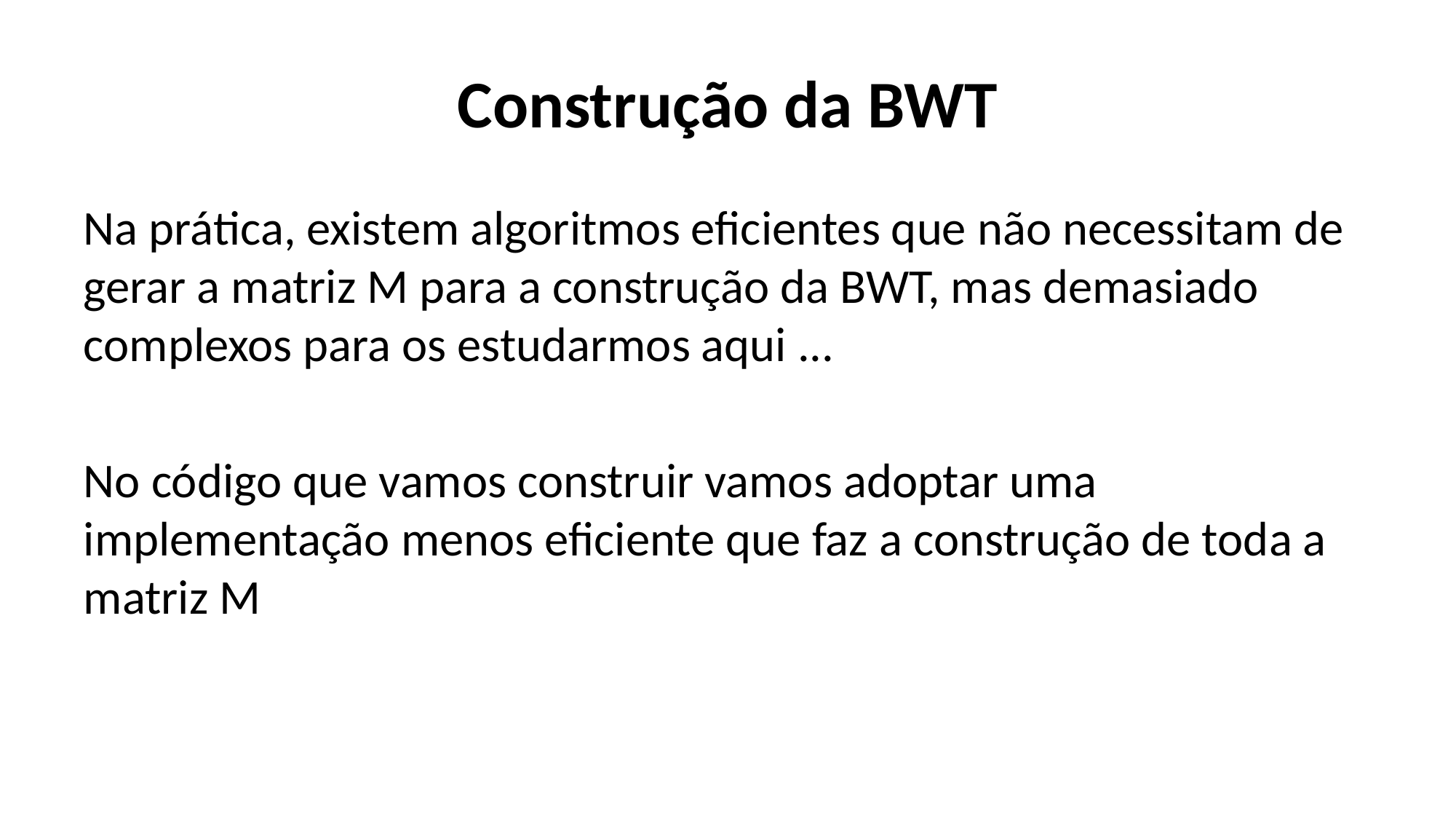

# Construção da BWT
Na prática, existem algoritmos eficientes que não necessitam de gerar a matriz M para a construção da BWT, mas demasiado complexos para os estudarmos aqui ...

No código que vamos construir vamos adoptar uma implementação menos eficiente que faz a construção de toda a matriz M